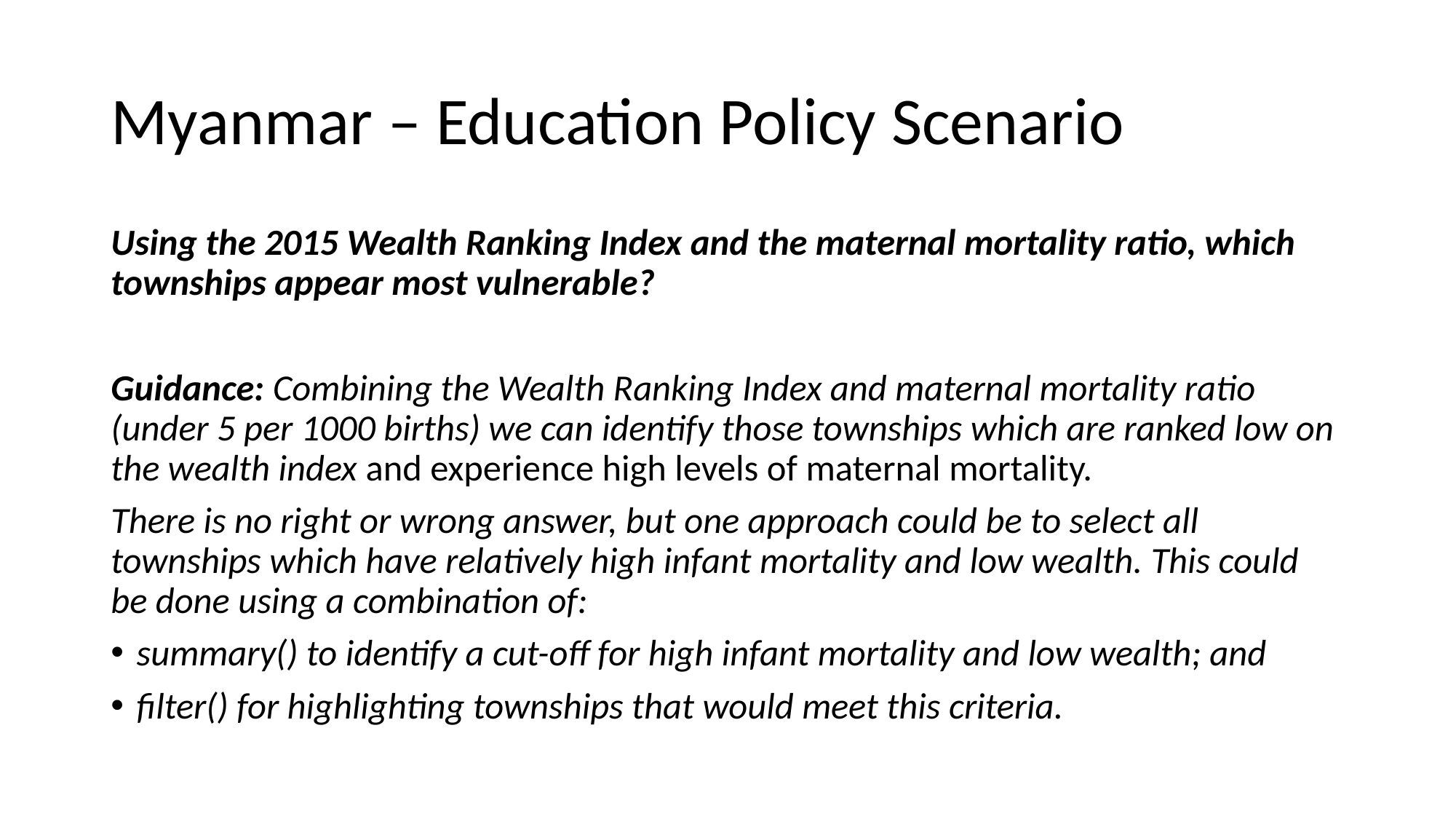

# Myanmar – Education Policy Scenario
Using the 2015 Wealth Ranking Index and the maternal mortality ratio, which townships appear most vulnerable?

Guidance: Combining the Wealth Ranking Index and maternal mortality ratio  (under 5 per 1000 births) we can identify those townships which are ranked low on the wealth index and experience high levels of maternal mortality.
There is no right or wrong answer, but one approach could be to select all townships which have relatively high infant mortality and low wealth. This could be done using a combination of:
summary() to identify a cut-off for high infant mortality and low wealth; and
filter() for highlighting townships that would meet this criteria.